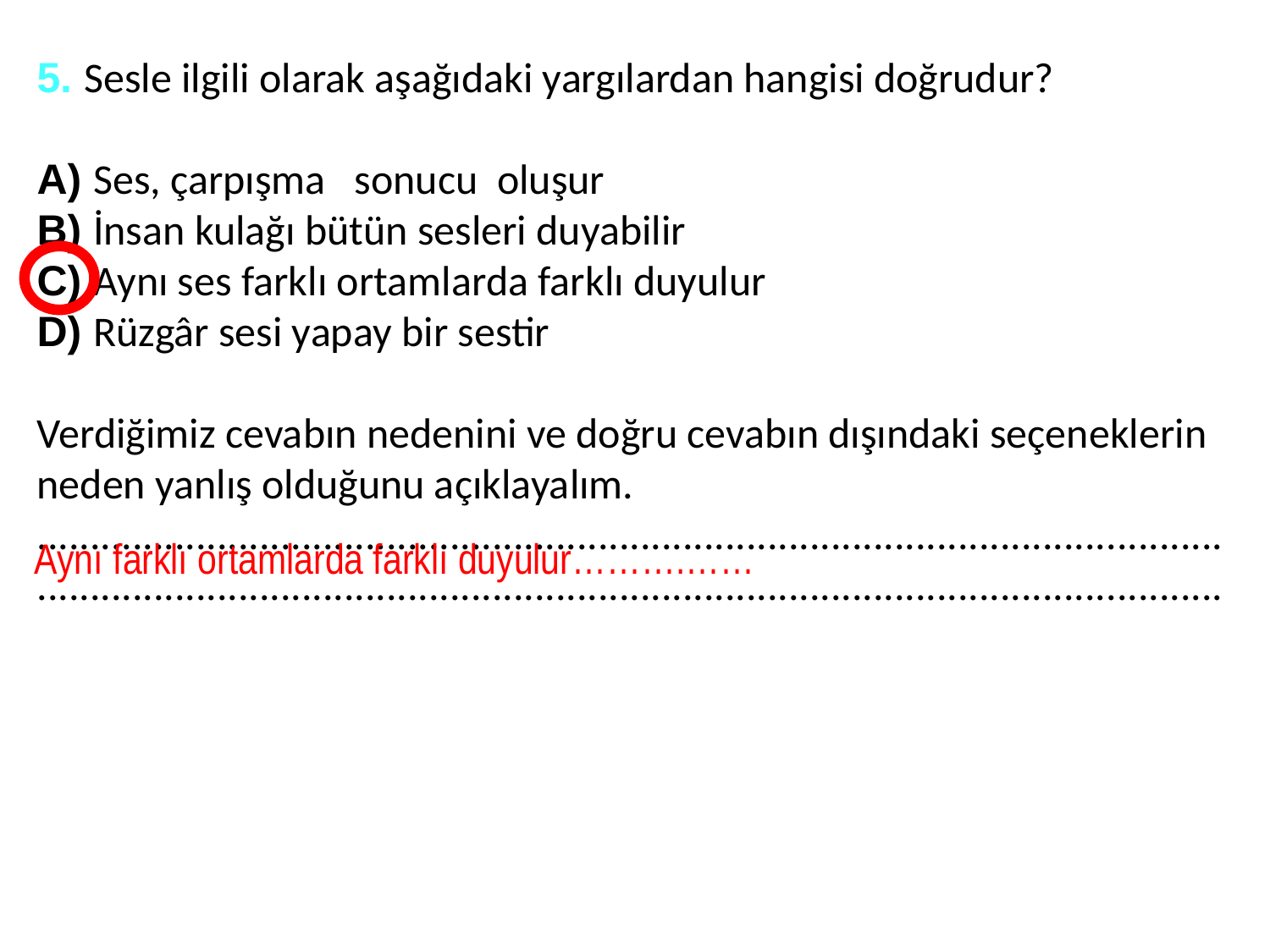

5. Sesle ilgili olarak aşağıdaki yargılardan hangisi doğrudur?

A) Ses, çarpışma   sonucu  oluşur
B) İnsan kulağı bütün sesleri duyabilir
C) Aynı ses farklı ortamlarda farklı duyulur
D) Rüzgâr sesi yapay bir sestir

Verdiğimiz cevabın nedenini ve doğru cevabın dışındaki seçeneklerin neden yanlış olduğunu açıklayalım.
................................................................................................................................................................................................................................

Aynı farklı ortamlarda farklı duyulur……….……